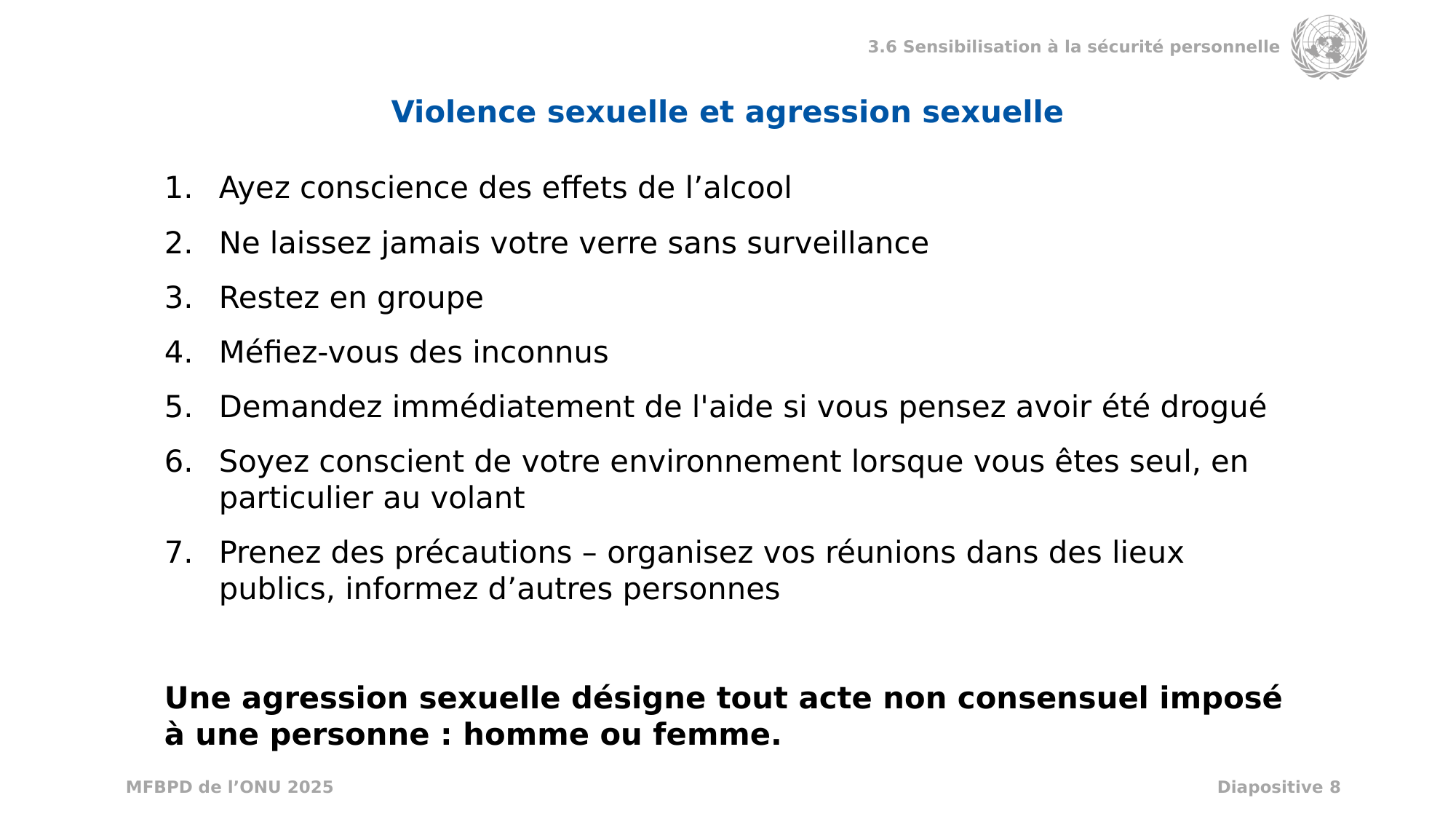

Violence sexuelle et agression sexuelle
Ayez conscience des effets de l’alcool
Ne laissez jamais votre verre sans surveillance
Restez en groupe
Méfiez-vous des inconnus
Demandez immédiatement de l'aide si vous pensez avoir été drogué
Soyez conscient de votre environnement lorsque vous êtes seul, en particulier au volant
Prenez des précautions – organisez vos réunions dans des lieux publics, informez d’autres personnes

Une agression sexuelle désigne tout acte non consensuel imposé à une personne : homme ou femme.